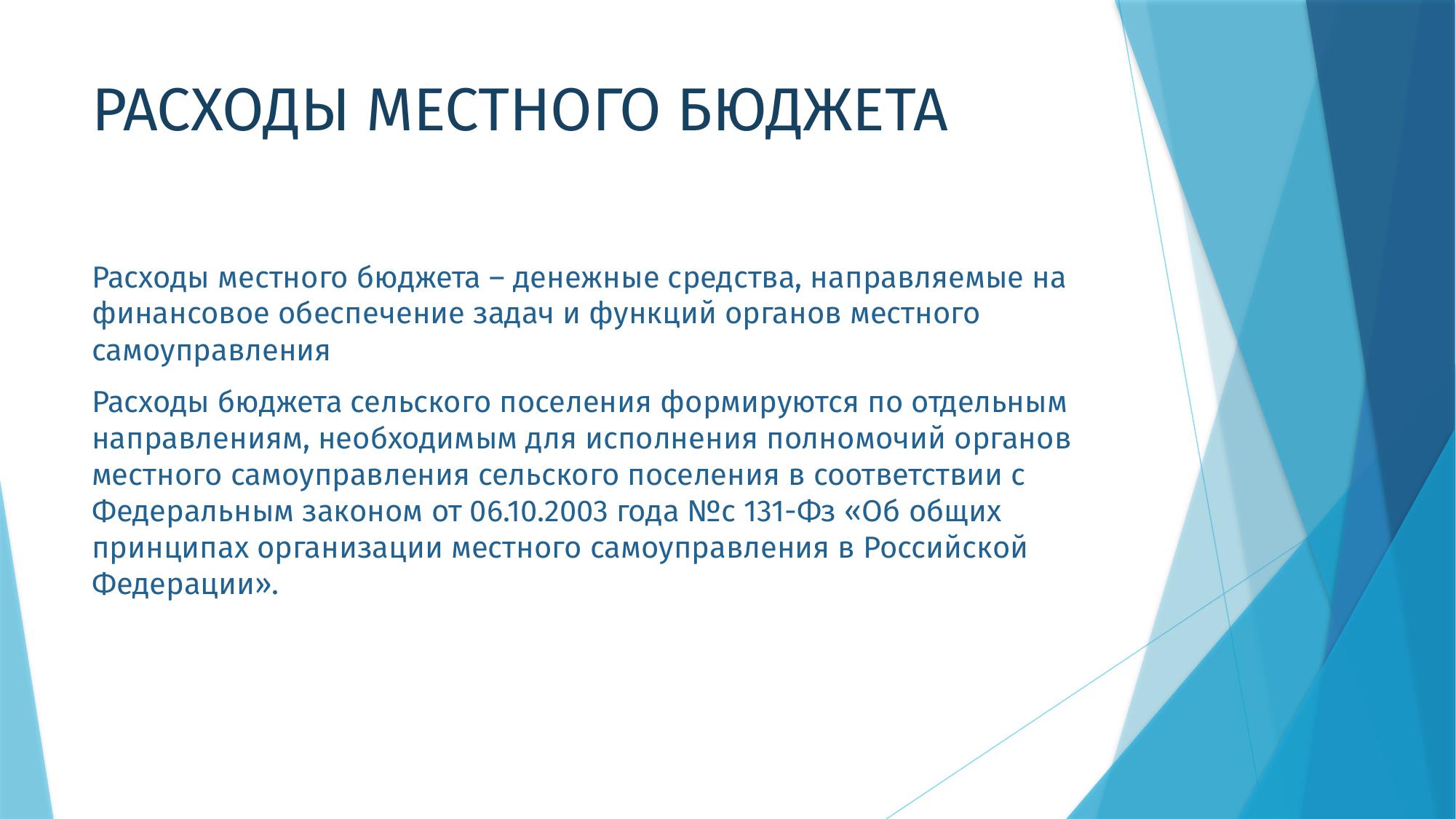

# РАСХОДЫ МЕСТНОГО БЮДЖЕТА

Расходы местного бюджета – денежные средства, направляемые на финансовое обеспечение задач и функций органов местного самоуправления
Расходы бюджета сельского поселения формируются по отдельным направлениям, необходимым для исполнения полномочий органов местного самоуправления сельского поселения в соответствии с Федеральным законом от 06.10.2003 года №с 131-Фз «Об общих принципах организации местного самоуправления в Российской Федерации».